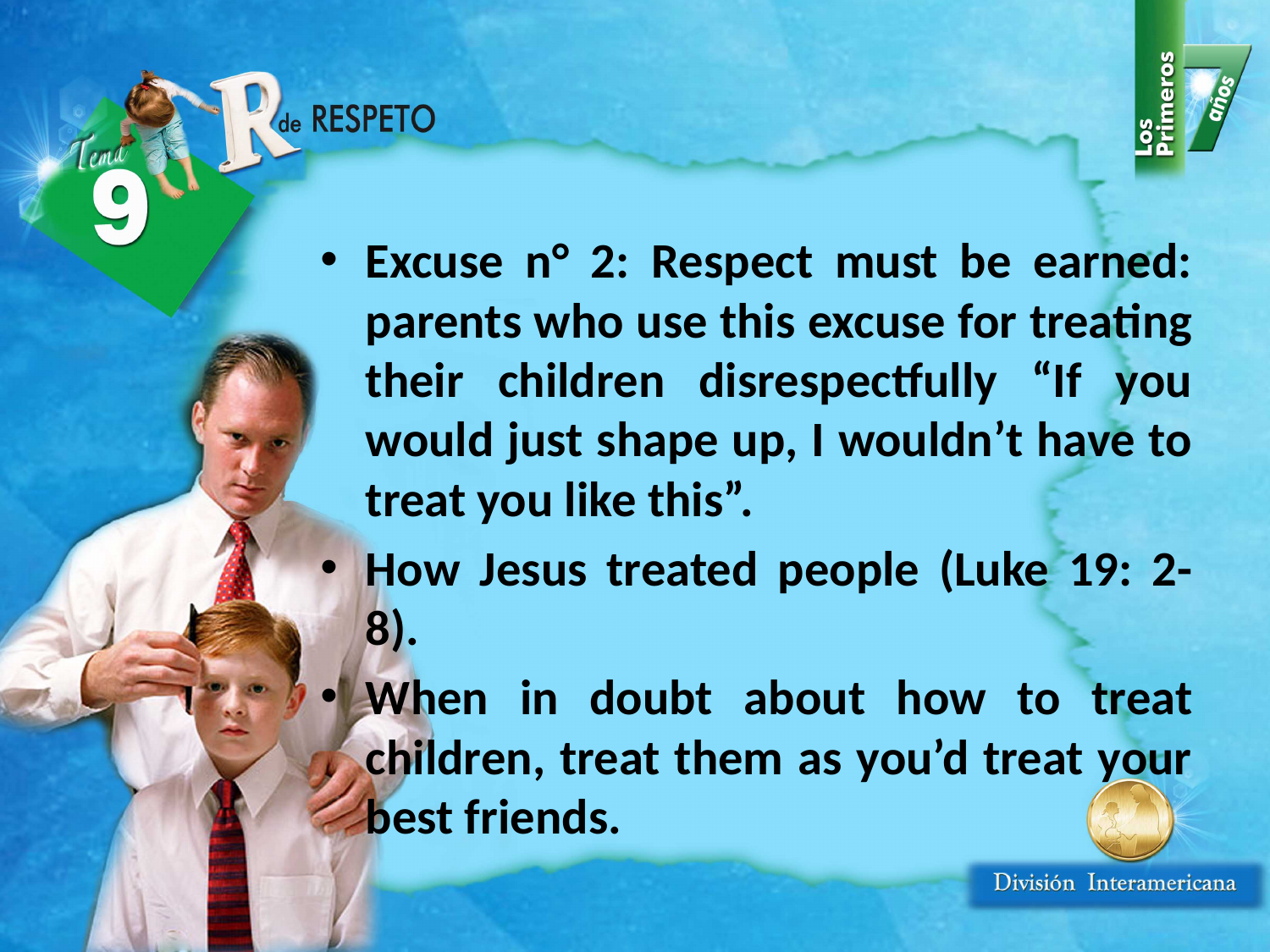

Excuse n° 2: Respect must be earned: parents who use this excuse for treating their children disrespectfully “If you would just shape up, I wouldn’t have to treat you like this”.
How Jesus treated people (Luke 19: 2-8).
When in doubt about how to treat children, treat them as you’d treat your best friends.